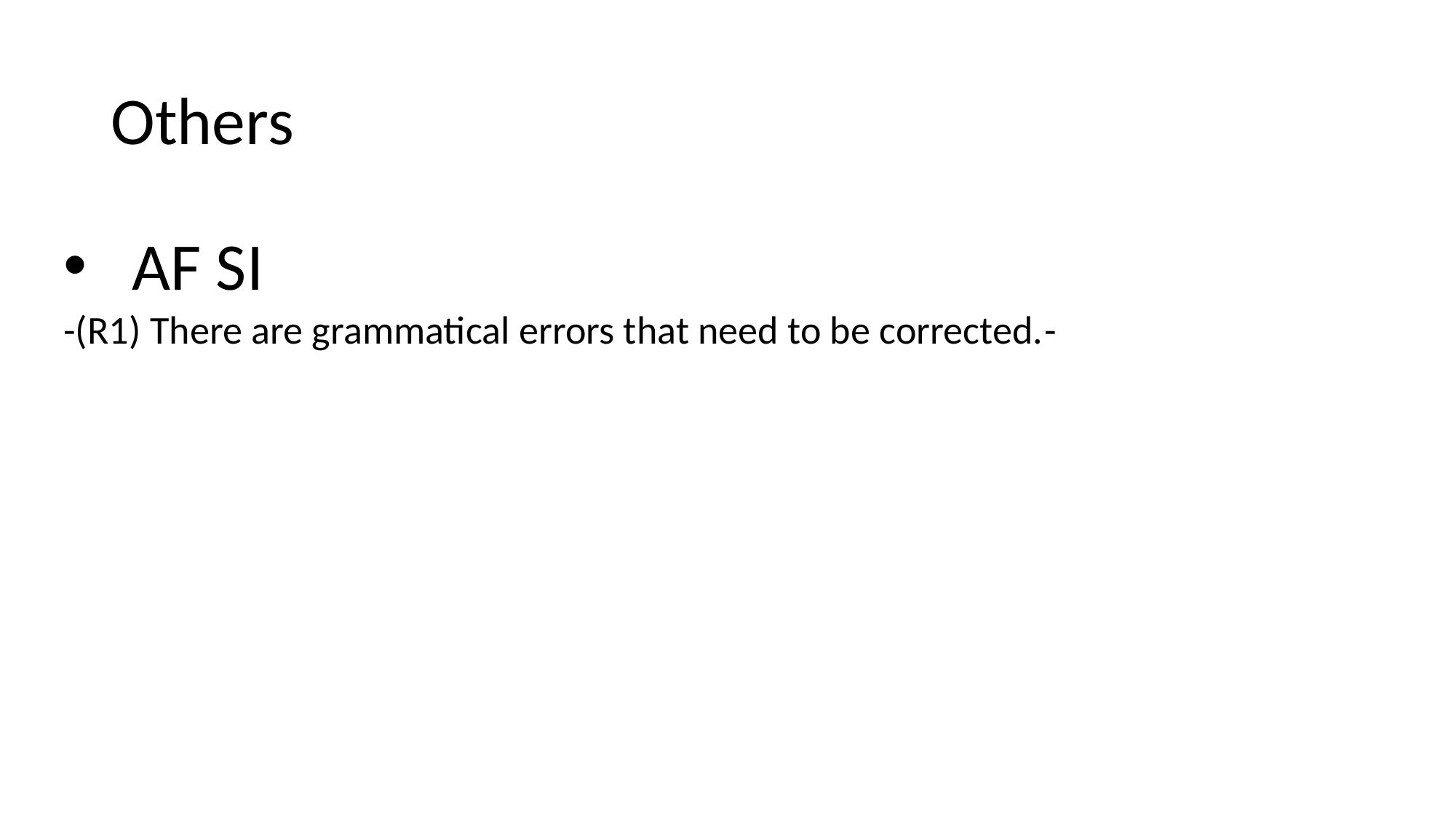

# Others
AF SI
-(R1) There are grammatical errors that need to be corrected.-